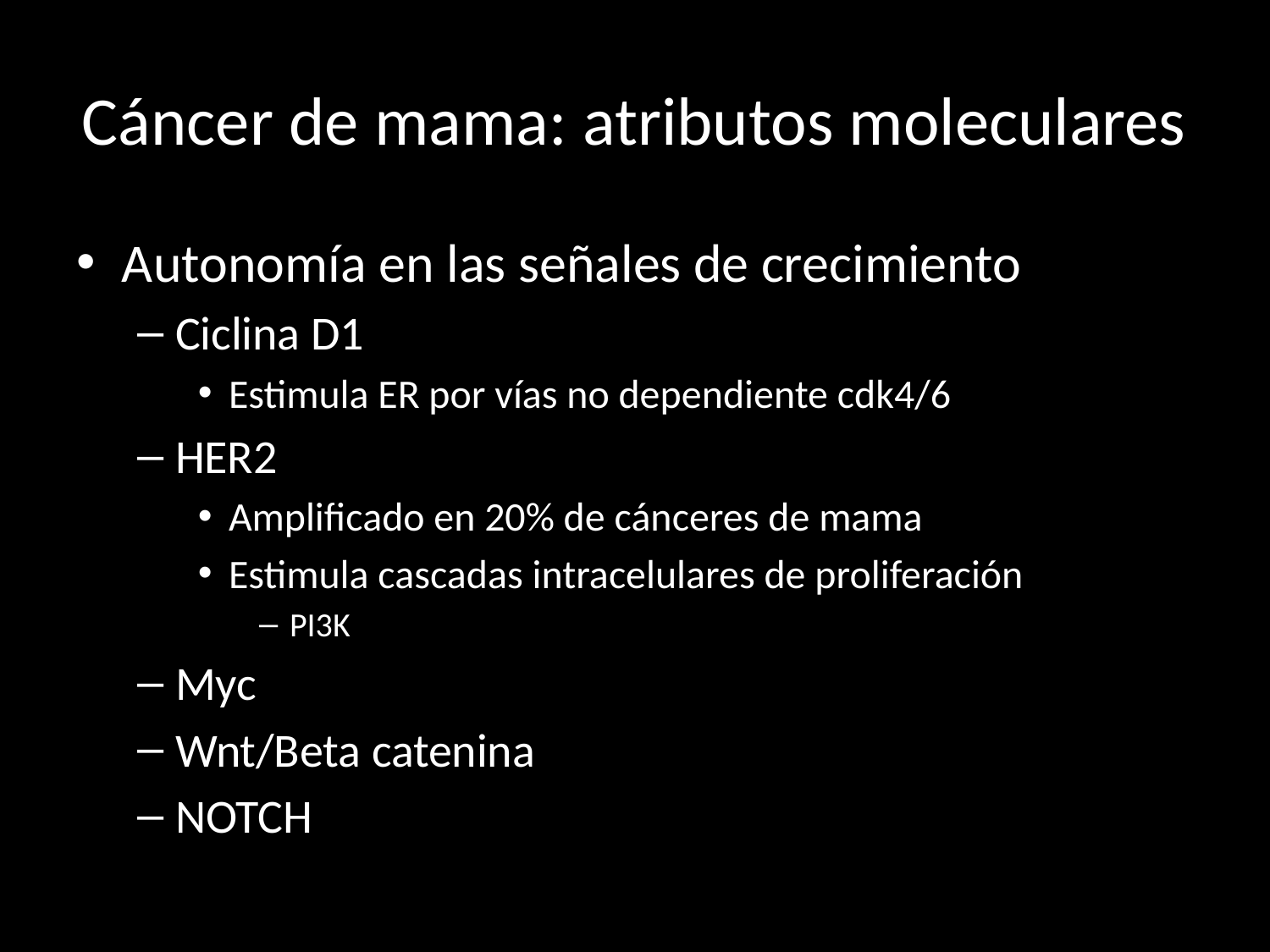

# Cáncer de mama: atributos moleculares
Autonomía en las señales de crecimiento
Ciclina D1
Estimula ER por vías no dependiente cdk4/6
HER2
Amplificado en 20% de cánceres de mama
Estimula cascadas intracelulares de proliferación
PI3K
Myc
Wnt/Beta catenina
NOTCH